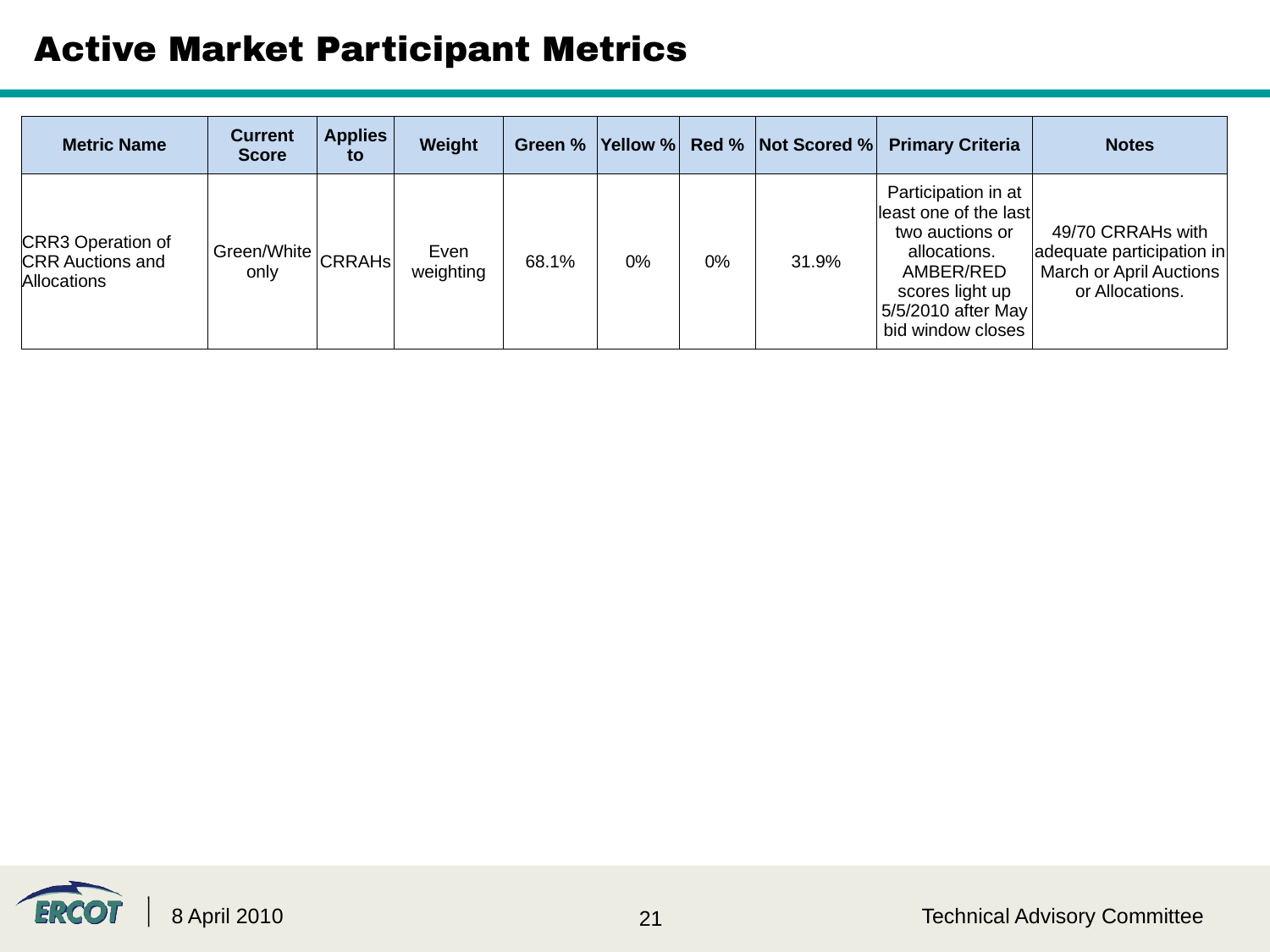

# Active Market Participant Metrics
| Metric Name | Current Score | Applies to | Weight | Green % | Yellow % | Red % | Not Scored % | Primary Criteria | Notes |
| --- | --- | --- | --- | --- | --- | --- | --- | --- | --- |
| CRR3 Operation of CRR Auctions and Allocations | Green/White only | CRRAHs | Even weighting | 68.1% | 0% | 0% | 31.9% | Participation in at least one of the last two auctions or allocations. AMBER/RED scores light up 5/5/2010 after May bid window closes | 49/70 CRRAHs with adequate participation in March or April Auctions or Allocations. |
8 April 2010
Technical Advisory Committee